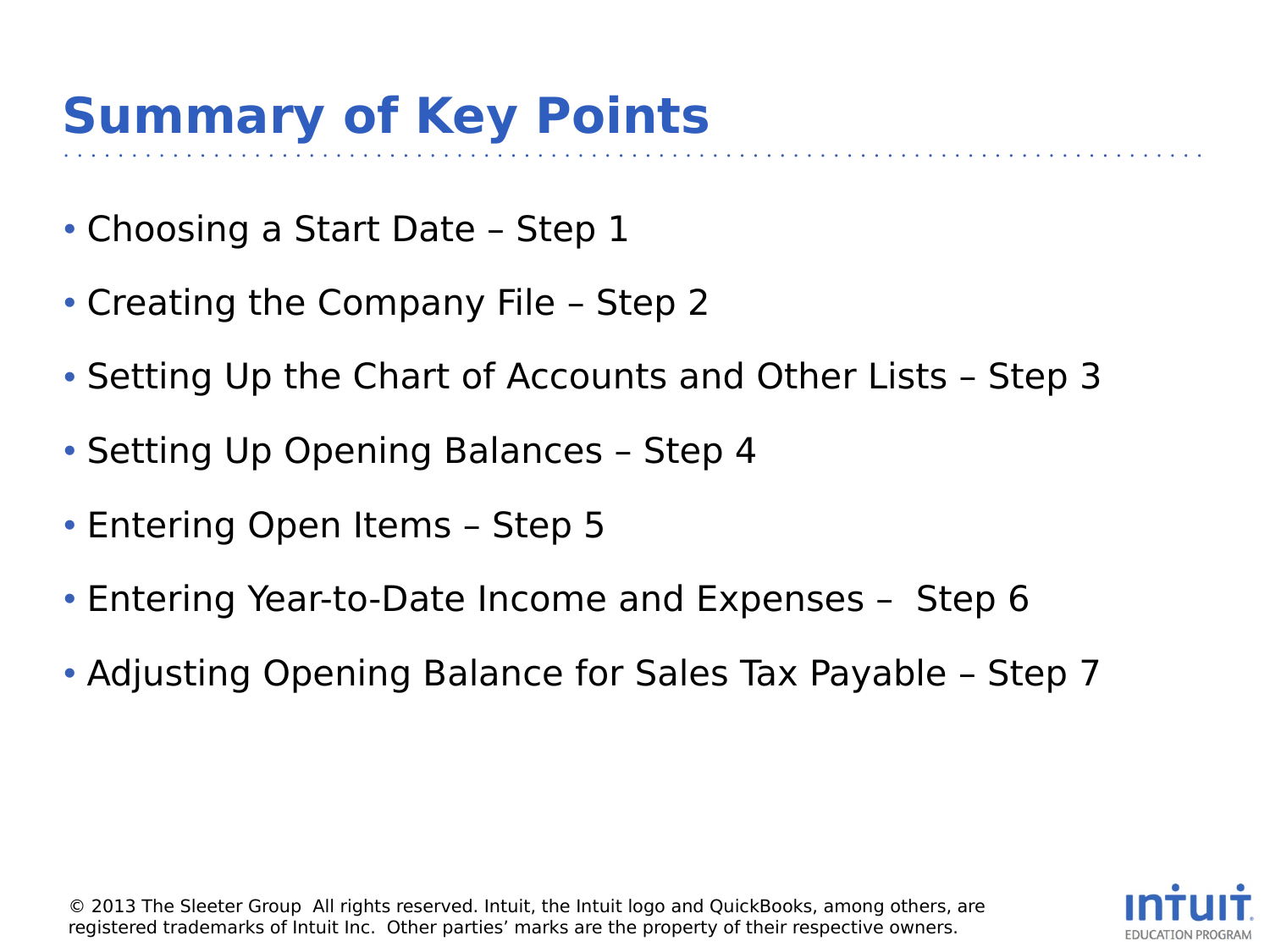

# Summary of Key Points
Choosing a Start Date – Step 1
Creating the Company File – Step 2
Setting Up the Chart of Accounts and Other Lists – Step 3
Setting Up Opening Balances – Step 4
Entering Open Items – Step 5
Entering Year-to-Date Income and Expenses –  Step 6
Adjusting Opening Balance for Sales Tax Payable – Step 7